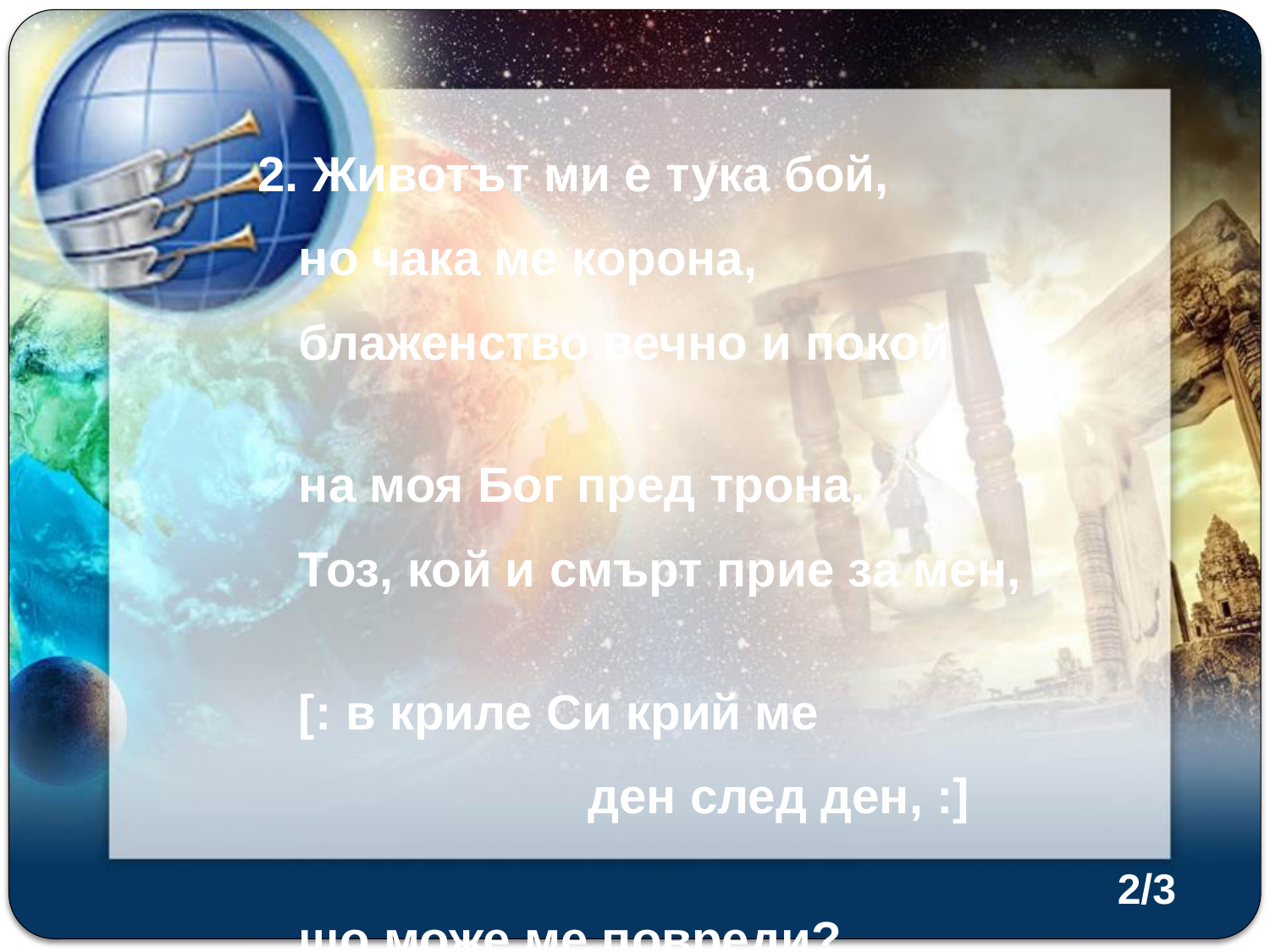

2. Животът ми е тука бой,
   но чака ме корона,
   блаженство вечно и покой
   на моя Бог пред трона.
   Тоз, кой и смърт прие за мен,
   [: в криле Си крий ме
                        ден след ден, :]
   що може ме повреди?
2/3